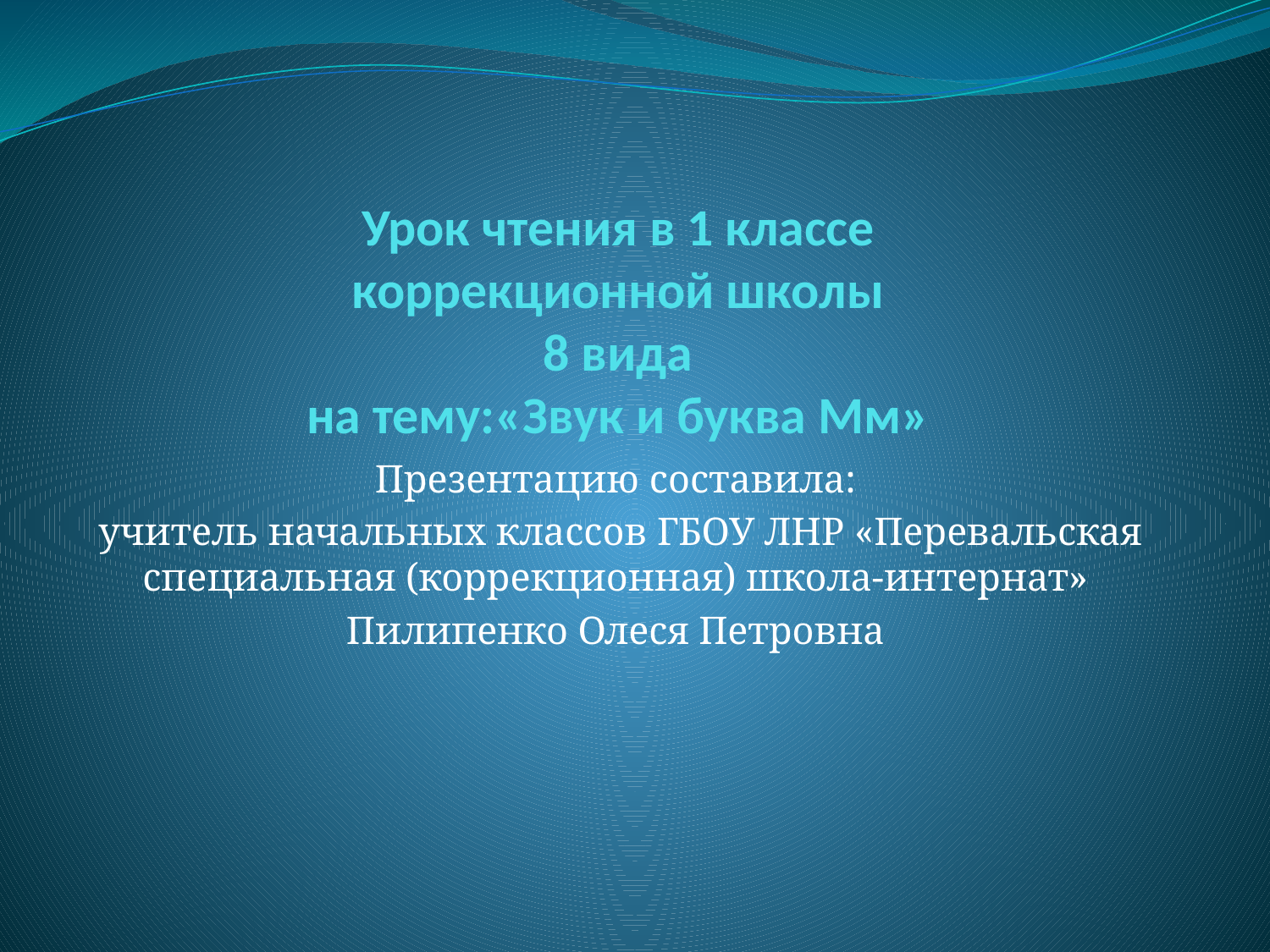

# Урок чтения в 1 классе коррекционной школы 8 вида на тему:«Звук и буква Мм»
Презентацию составила:
 учитель начальных классов ГБОУ ЛНР «Перевальская специальная (коррекционная) школа-интернат»
Пилипенко Олеся Петровна